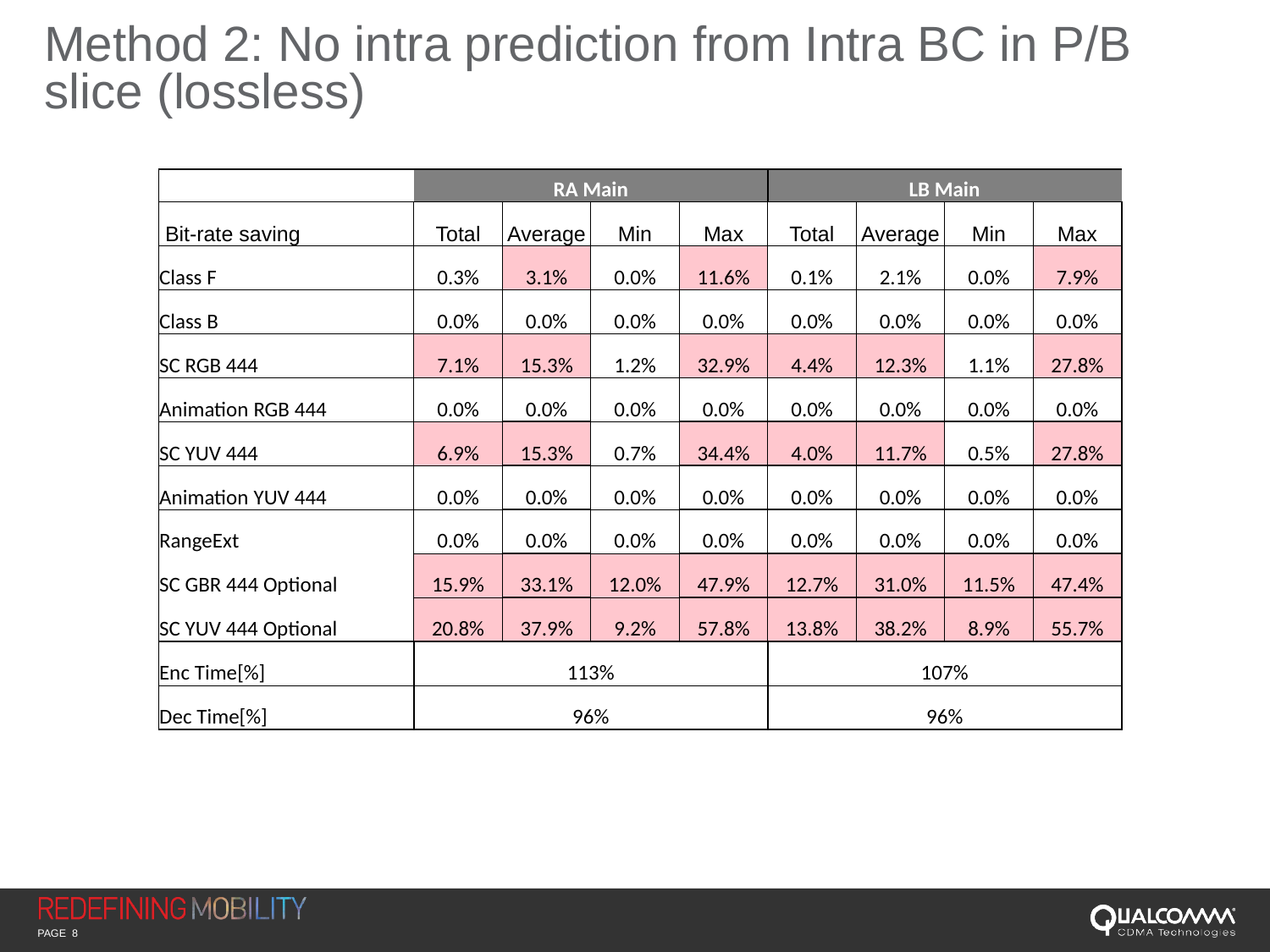

# Method 2: No intra prediction from Intra BC in P/B slice (lossless)
|  | RA Main |  |  |  | LB Main |  |  |  |
| --- | --- | --- | --- | --- | --- | --- | --- | --- |
| Bit-rate saving | Total | Average | Min | Max | Total | Average | Min | Max |
| Class F | 0.3% | 3.1% | 0.0% | 11.6% | 0.1% | 2.1% | 0.0% | 7.9% |
| Class B | 0.0% | 0.0% | 0.0% | 0.0% | 0.0% | 0.0% | 0.0% | 0.0% |
| SC RGB 444 | 7.1% | 15.3% | 1.2% | 32.9% | 4.4% | 12.3% | 1.1% | 27.8% |
| Animation RGB 444 | 0.0% | 0.0% | 0.0% | 0.0% | 0.0% | 0.0% | 0.0% | 0.0% |
| SC YUV 444 | 6.9% | 15.3% | 0.7% | 34.4% | 4.0% | 11.7% | 0.5% | 27.8% |
| Animation YUV 444 | 0.0% | 0.0% | 0.0% | 0.0% | 0.0% | 0.0% | 0.0% | 0.0% |
| RangeExt | 0.0% | 0.0% | 0.0% | 0.0% | 0.0% | 0.0% | 0.0% | 0.0% |
| SC GBR 444 Optional | 15.9% | 33.1% | 12.0% | 47.9% | 12.7% | 31.0% | 11.5% | 47.4% |
| SC YUV 444 Optional | 20.8% | 37.9% | 9.2% | 57.8% | 13.8% | 38.2% | 8.9% | 55.7% |
| Enc Time[%] | 113% |  |  |  | 107% |  |  |  |
| Dec Time[%] | 96% |  |  |  | 96% |  |  |  |